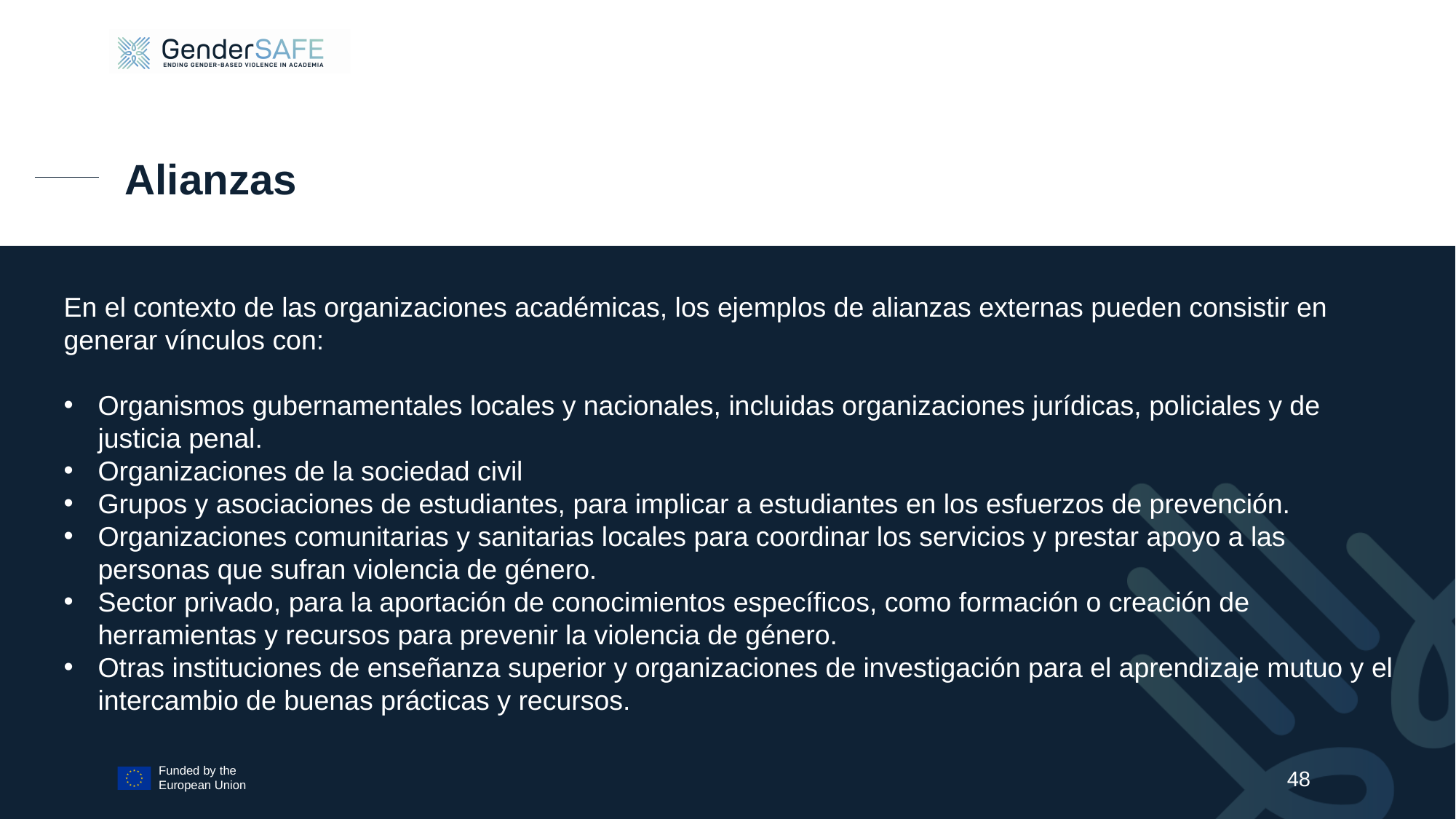

# Alianzas
En el contexto de las organizaciones académicas, los ejemplos de alianzas externas pueden consistir en generar vínculos con:

Organismos gubernamentales locales y nacionales, incluidas organizaciones jurídicas, policiales y de justicia penal.
Organizaciones de la sociedad civil
Grupos y asociaciones de estudiantes, para implicar a estudiantes en los esfuerzos de prevención.
Organizaciones comunitarias y sanitarias locales para coordinar los servicios y prestar apoyo a las personas que sufran violencia de género.
Sector privado, para la aportación de conocimientos específicos, como formación o creación de herramientas y recursos para prevenir la violencia de género.
Otras instituciones de enseñanza superior y organizaciones de investigación para el aprendizaje mutuo y el intercambio de buenas prácticas y recursos.